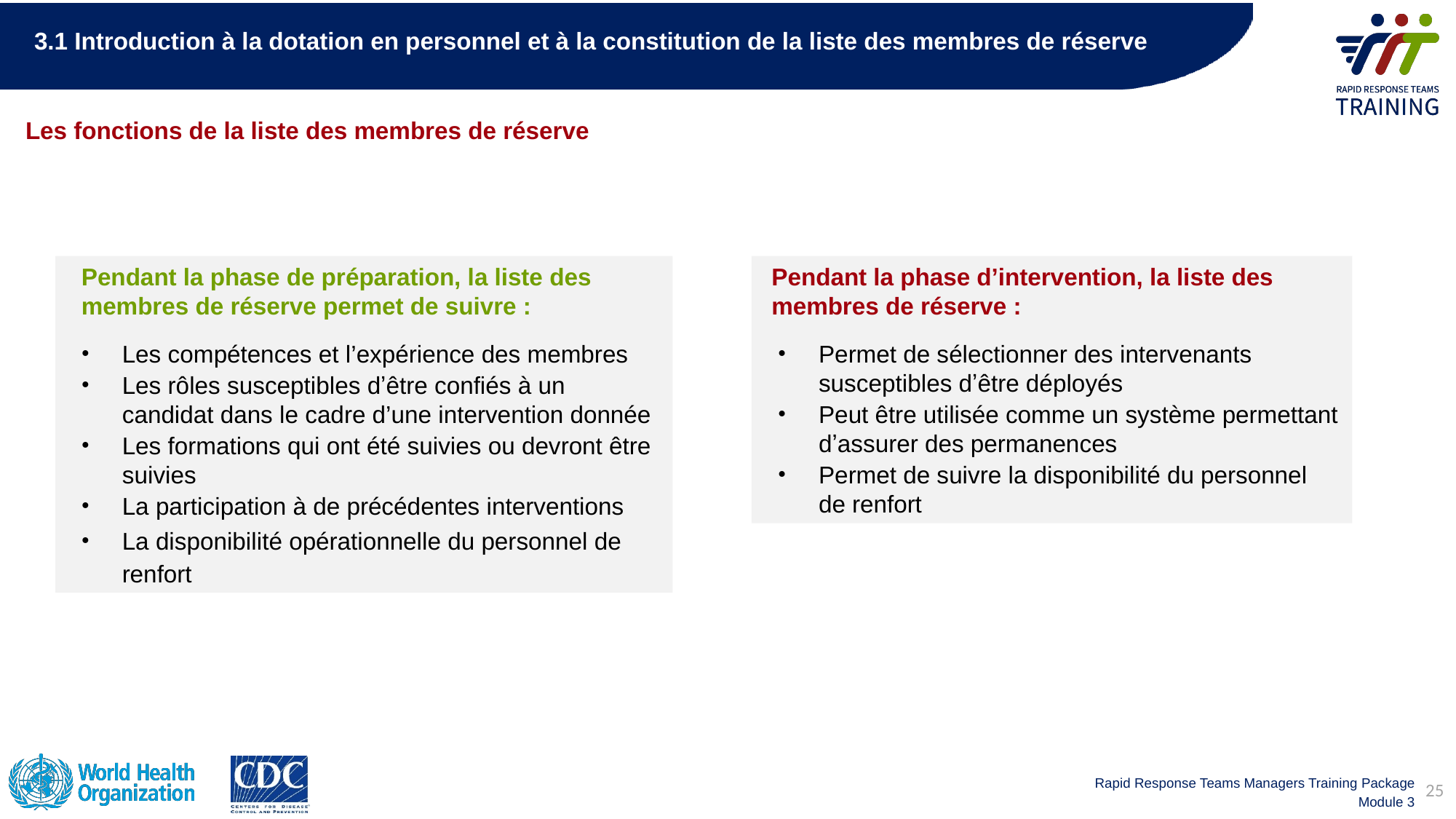

3.1 Introduction à la dotation en personnel et à la constitution de la liste des membres de réserve
# Les fonctions de la liste des membres de réserve
Pendant la phase de préparation, la liste des membres de réserve permet de suivre :
Les compétences et l’expérience des membres
Les rôles susceptibles dʼêtre confiés à un candidat dans le cadre d’une intervention donnée
Les formations qui ont été suivies ou devront être suivies
La participation à de précédentes interventions
La disponibilité opérationnelle du personnel de renfort
Pendant la phase dʼintervention, la liste des membres de réserve :
Permet de sélectionner des intervenants susceptibles dʼêtre déployés
Peut être utilisée comme un système permettant dʼassurer des permanences
Permet de suivre la disponibilité du personnel de renfort
25